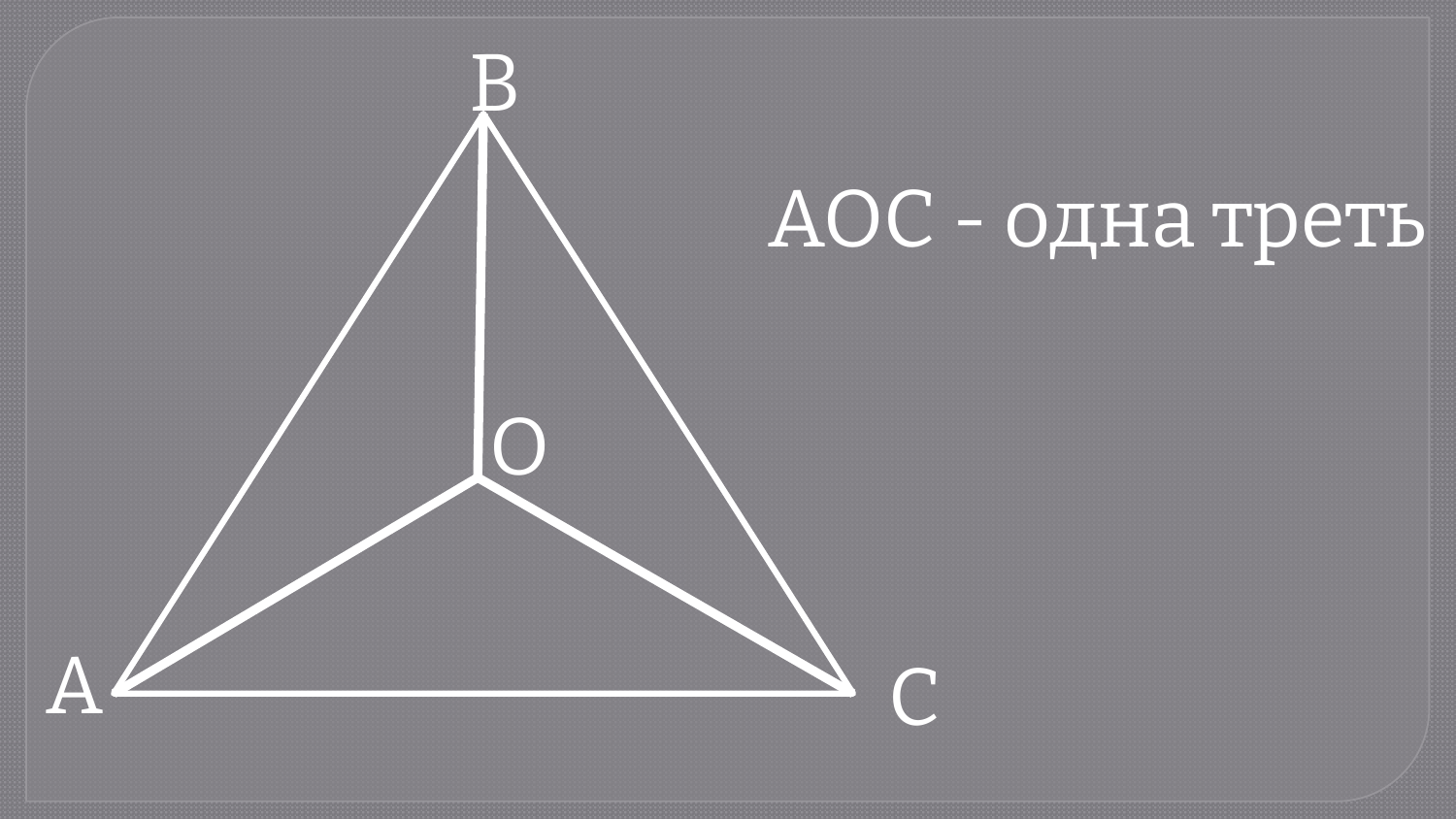

В

АОС

 - одна треть
О
А
С